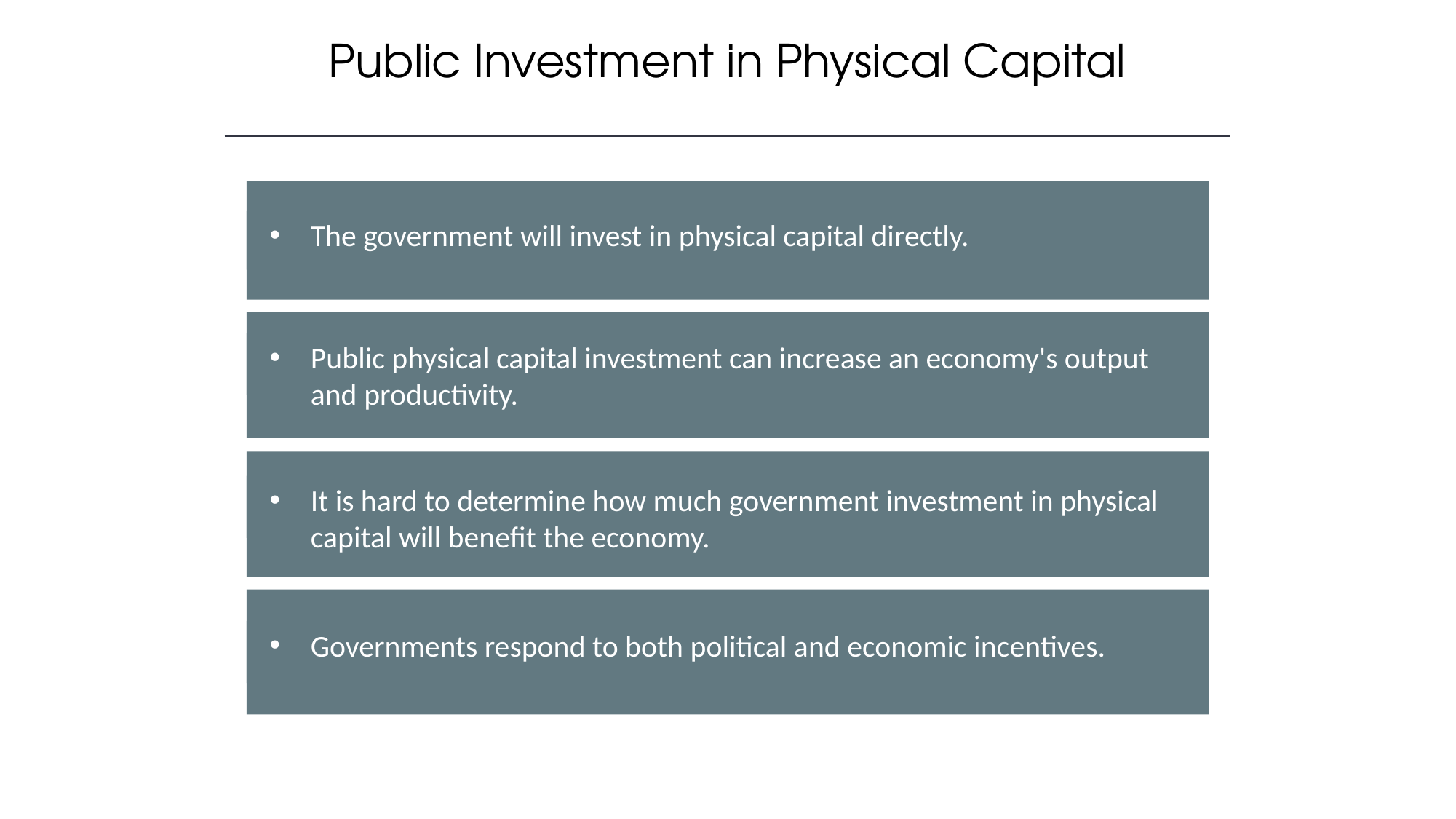

Public Investment in Physical Capital

The government will invest in physical capital directly.

Public physical capital investment can increase an economy's output and productivity.

It is hard to determine how much government investment in physical capital will benefit the economy.

Governments respond to both political and economic incentives.